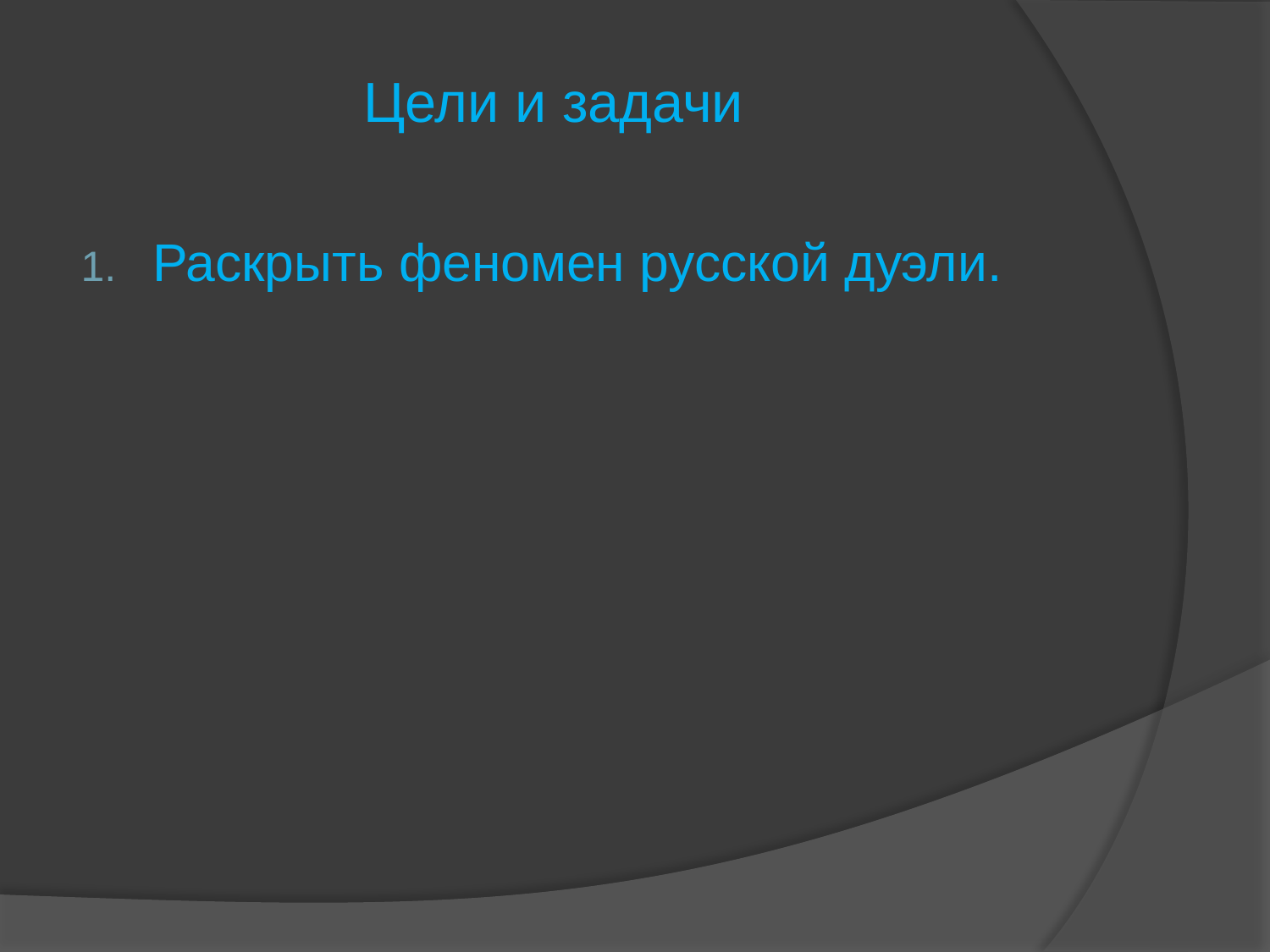

# Цели и задачи
Раскрыть феномен русской дуэли.